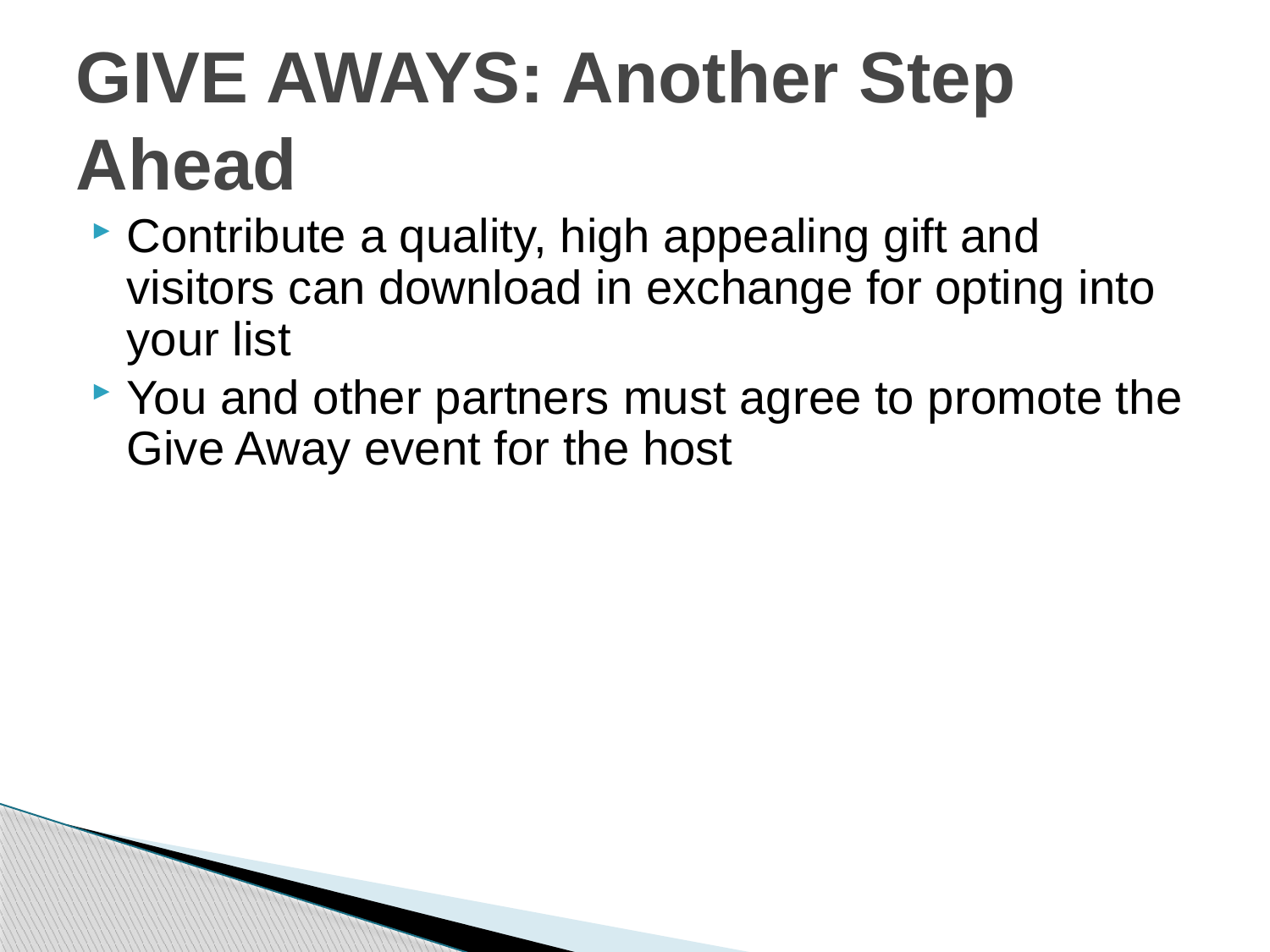

# GIVE AWAYS: Another Step Ahead
Contribute a quality, high appealing gift and visitors can download in exchange for opting into your list
You and other partners must agree to promote the Give Away event for the host